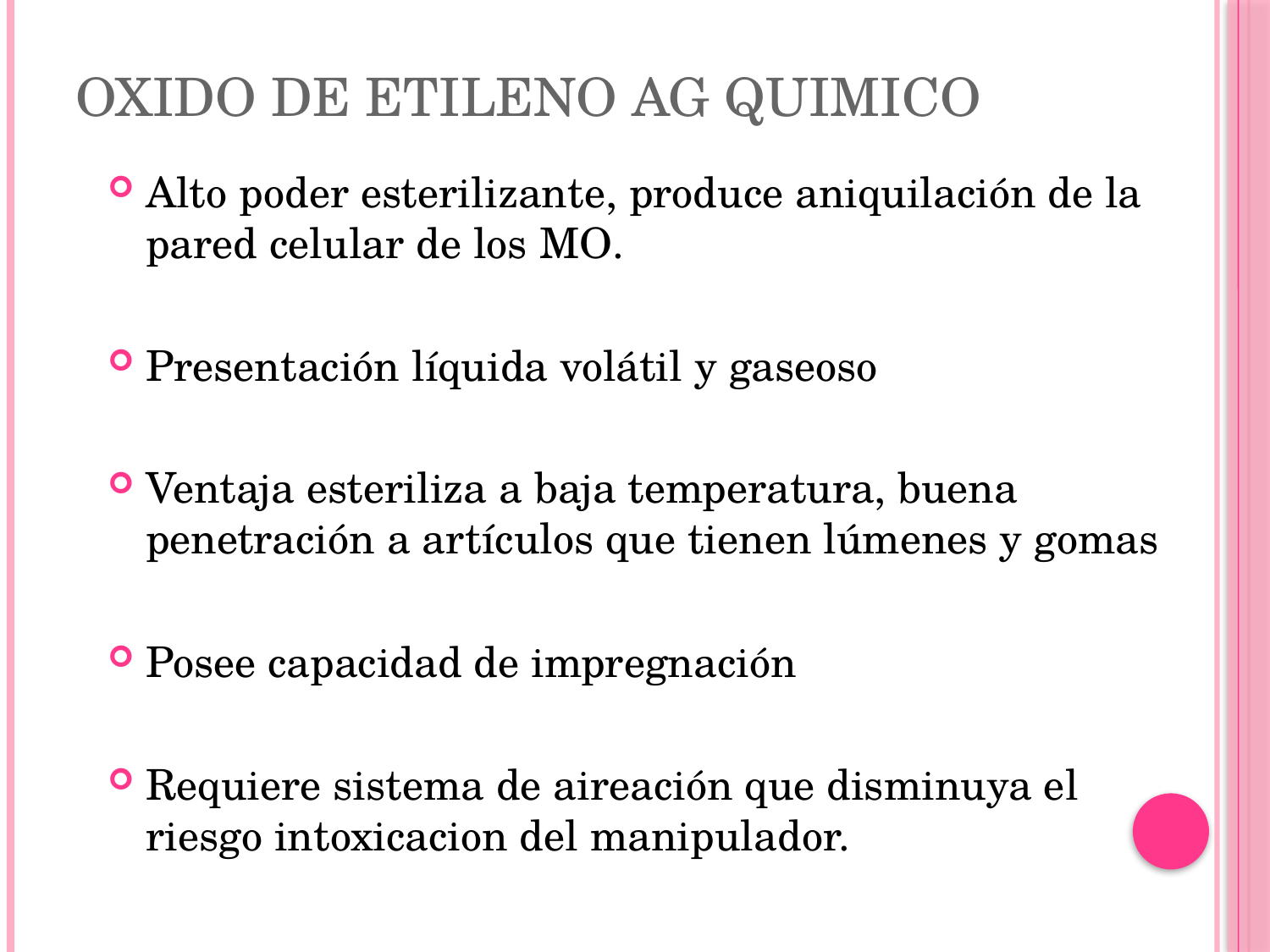

# Oxido de etileno ag quimico
Alto poder esterilizante, produce aniquilación de la pared celular de los MO.

Presentación líquida volátil y gaseoso

Ventaja esteriliza a baja temperatura, buena penetración a artículos que tienen lúmenes y gomas

Posee capacidad de impregnación

Requiere sistema de aireación que disminuya el riesgo intoxicacion del manipulador.